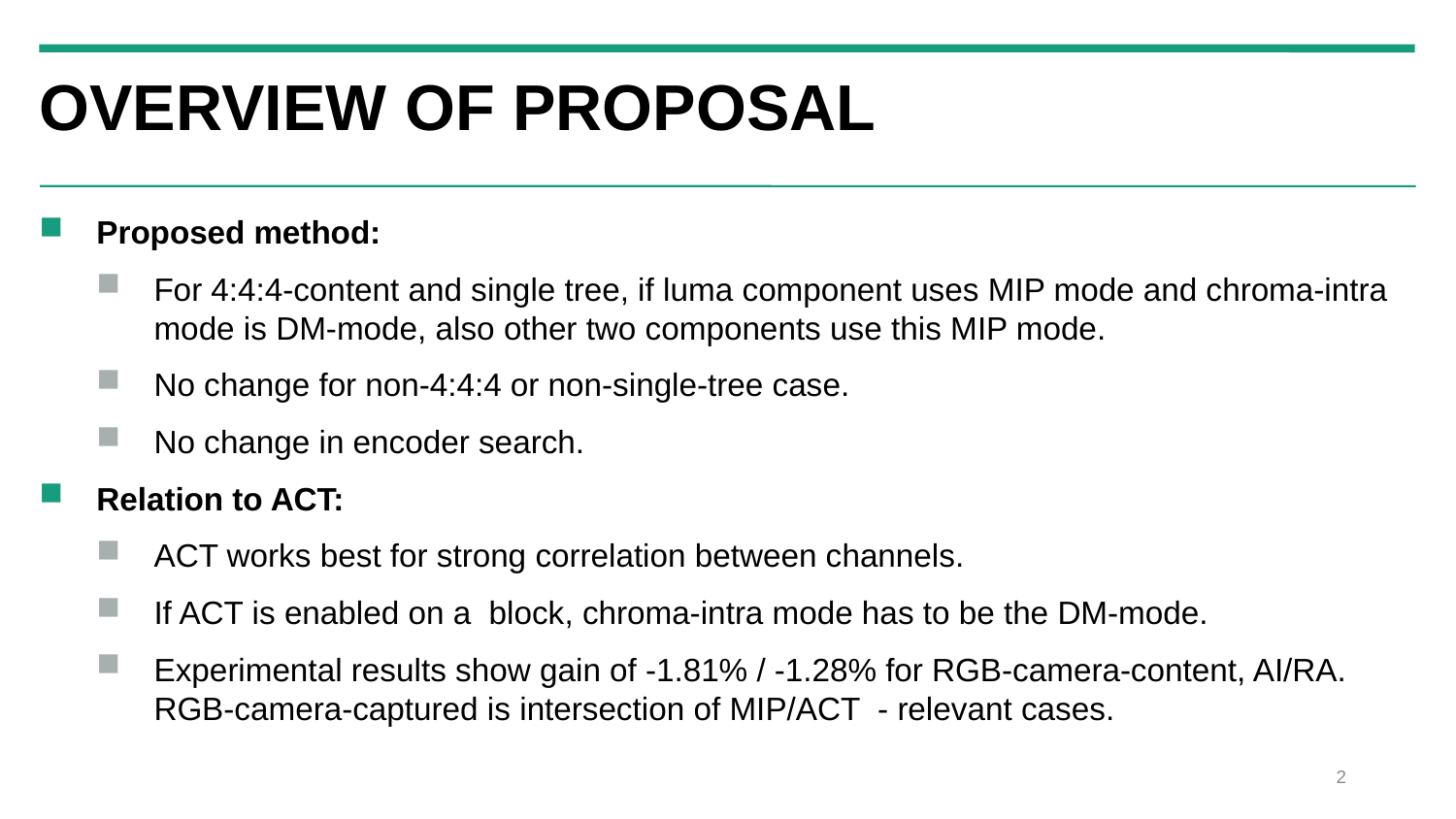

# OVERVIEW OF PROPOSAL
Proposed method:
For 4:4:4-content and single tree, if luma component uses MIP mode and chroma-intra mode is DM-mode, also other two components use this MIP mode.
No change for non-4:4:4 or non-single-tree case.
No change in encoder search.
Relation to ACT:
ACT works best for strong correlation between channels.
If ACT is enabled on a  block, chroma-intra mode has to be the DM-mode.
Experimental results show gain of -1.81% / -1.28% for RGB-camera-content, AI/RA. RGB-camera-captured is intersection of MIP/ACT  - relevant cases.
2